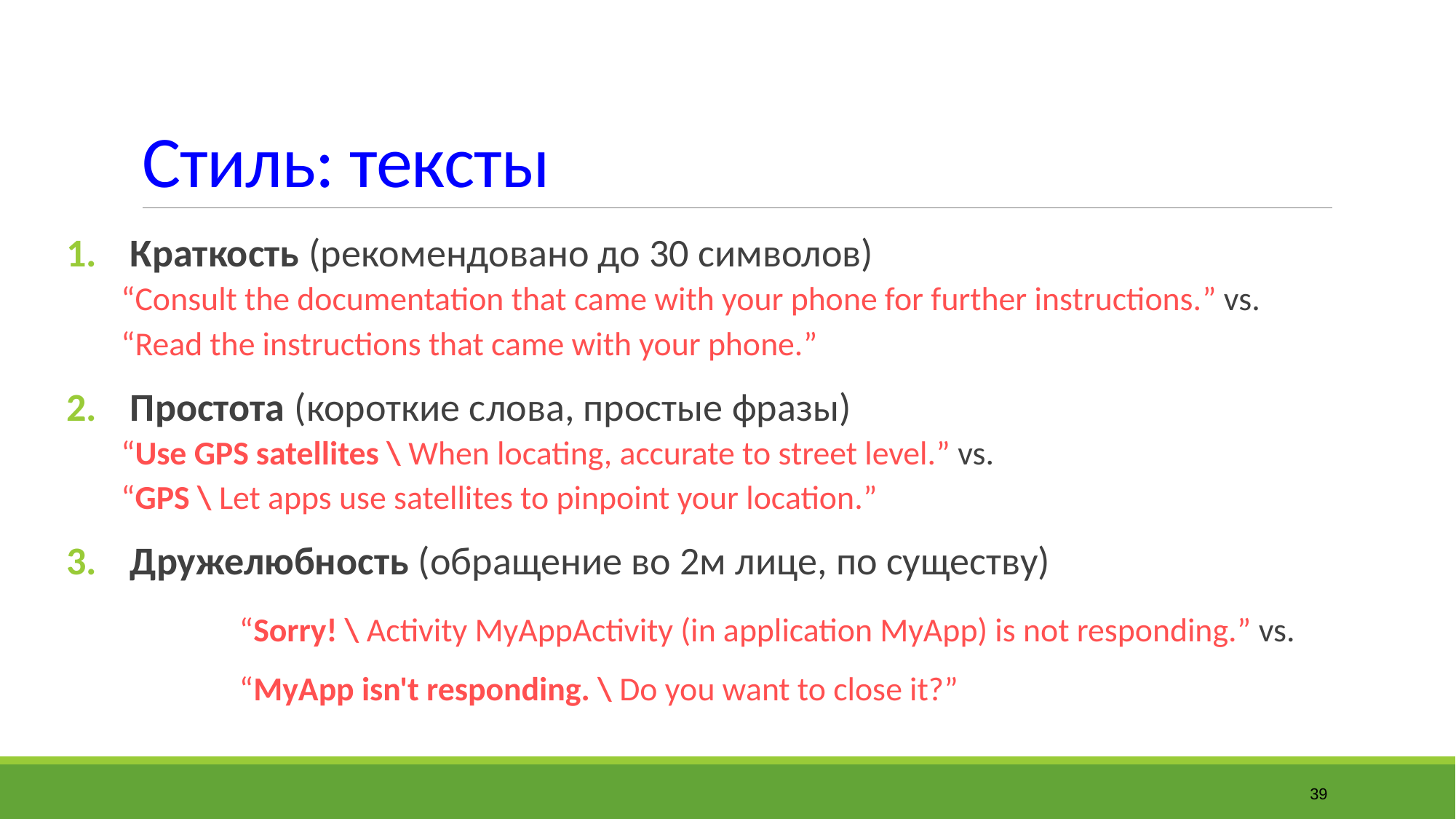

# Стиль: тексты
Краткость (рекомендовано до 30 символов)
“Consult the documentation that came with your phone for further instructions.” vs.
“Read the instructions that came with your phone.”
Простота (короткие слова, простые фразы)
“Use GPS satellites \ When locating, accurate to street level.” vs.
“GPS \ Let apps use satellites to pinpoint your location.”
Дружелюбность (обращение во 2м лице, по существу)
	“Sorry! \ Activity MyAppActivity (in application MyApp) is not responding.” vs.
	“MyApp isn't responding. \ Do you want to close it?”
39